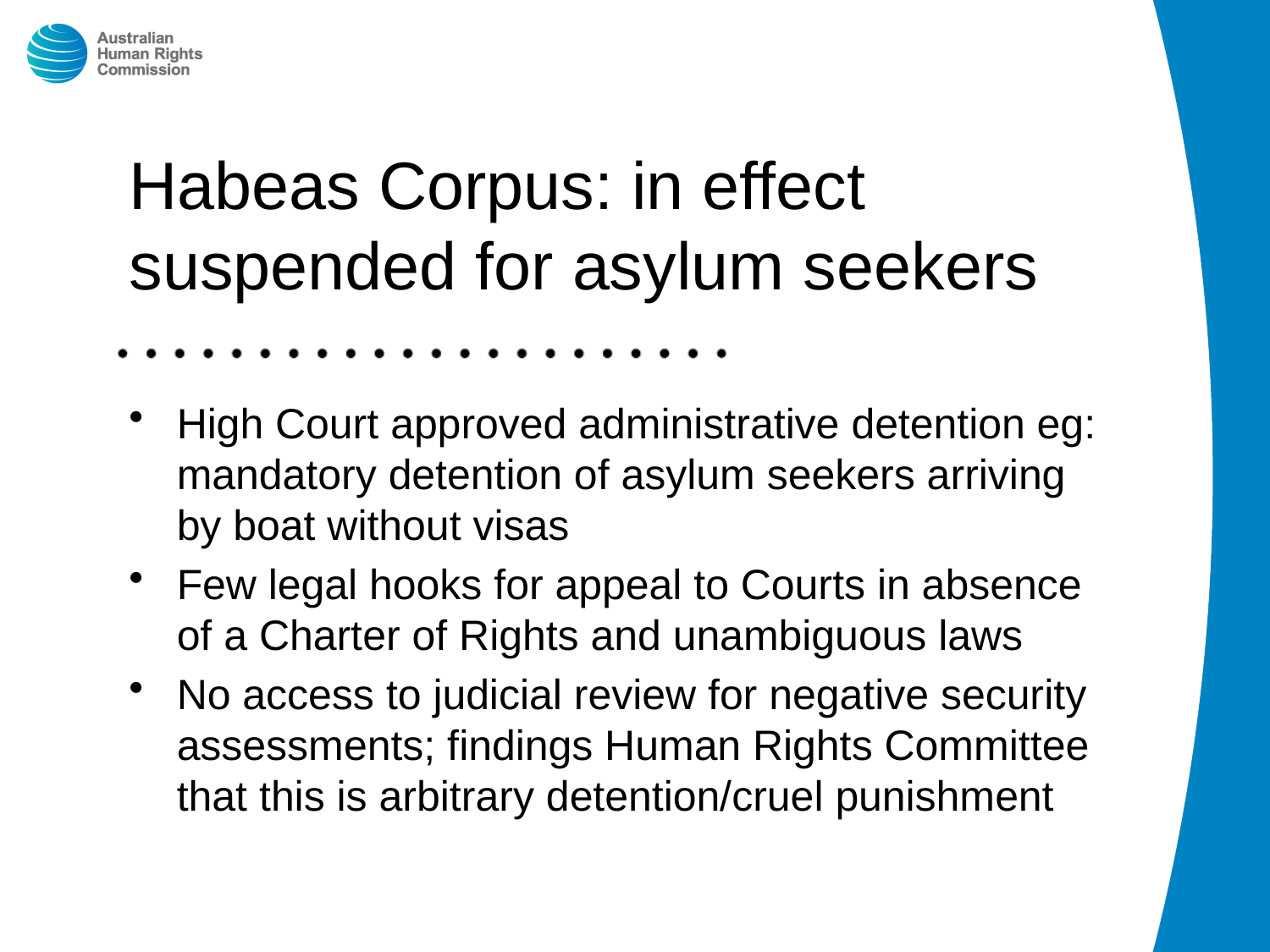

# Habeas Corpus: in effect suspended for asylum seekers
High Court approved administrative detention eg: mandatory detention of asylum seekers arriving by boat without visas
Few legal hooks for appeal to Courts in absence of a Charter of Rights and unambiguous laws
No access to judicial review for negative security assessments; findings Human Rights Committee that this is arbitrary detention/cruel punishment